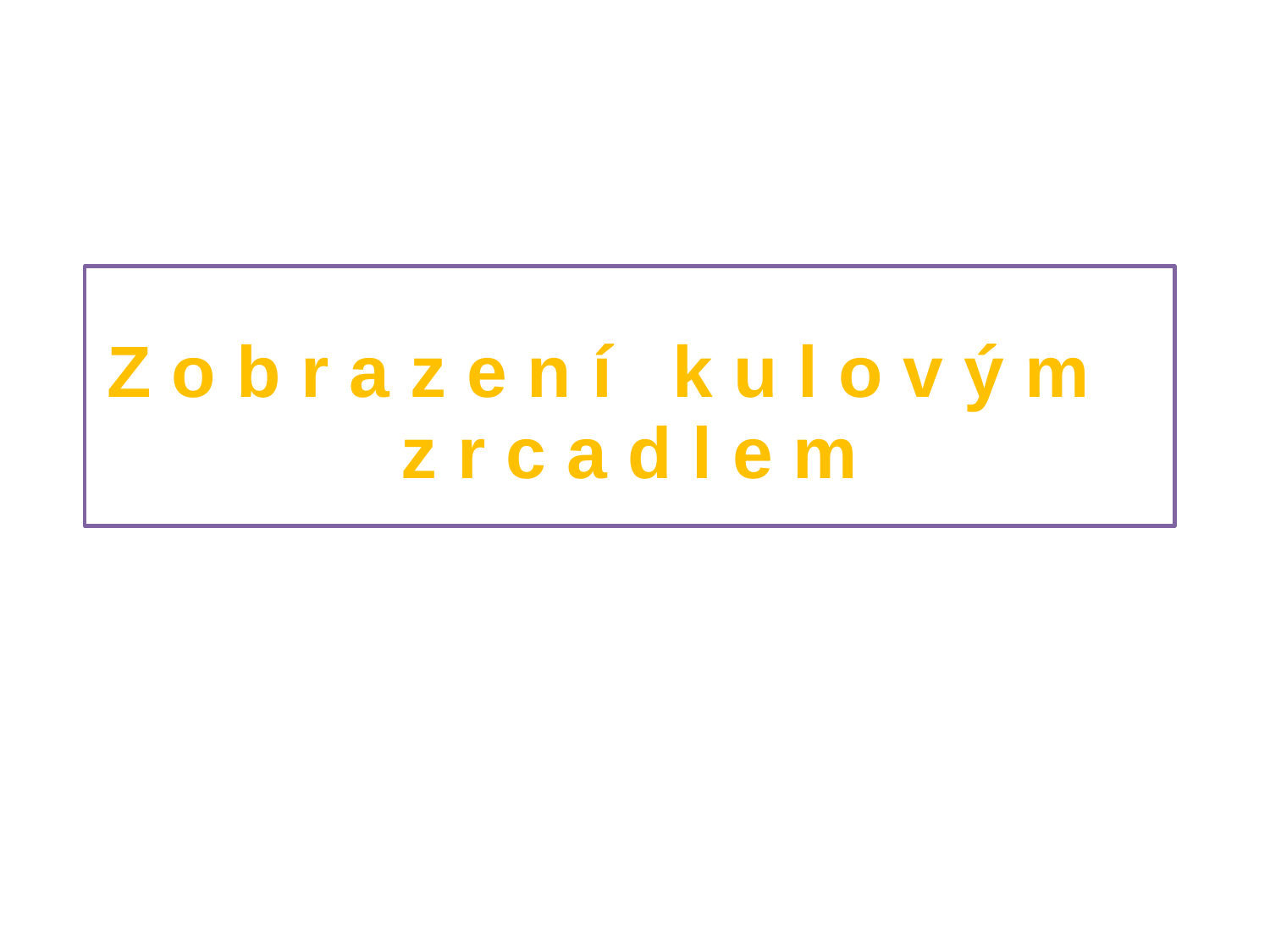

# Z o b r a z e n í   k u l o v ý m z r c a d l e m